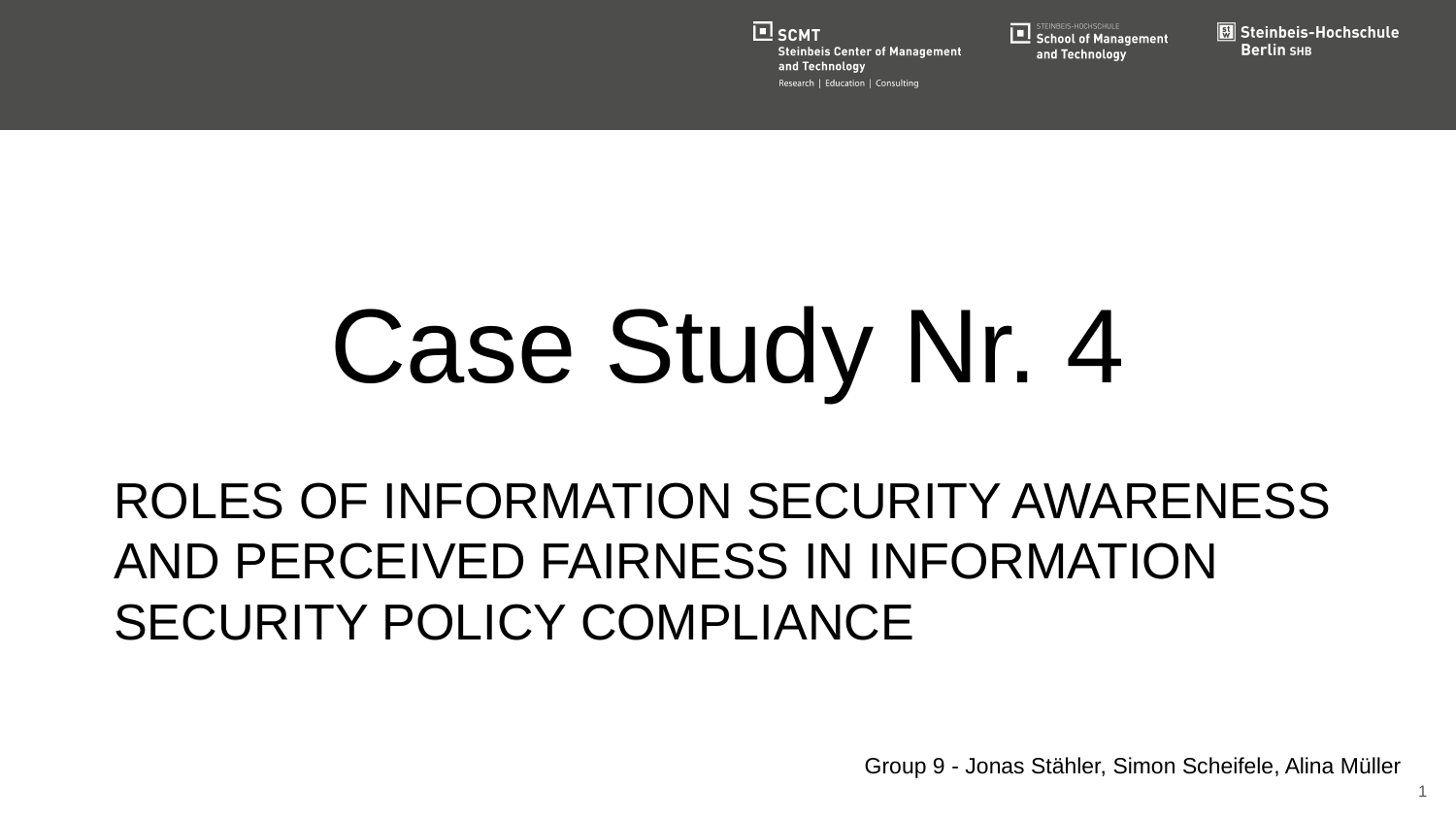

# Case Study Nr. 4
ROLES OF INFORMATION SECURITY AWARENESS AND PERCEIVED FAIRNESS IN INFORMATION SECURITY POLICY COMPLIANCE
Group 9 - Jonas Stähler, Simon Scheifele, Alina Müller